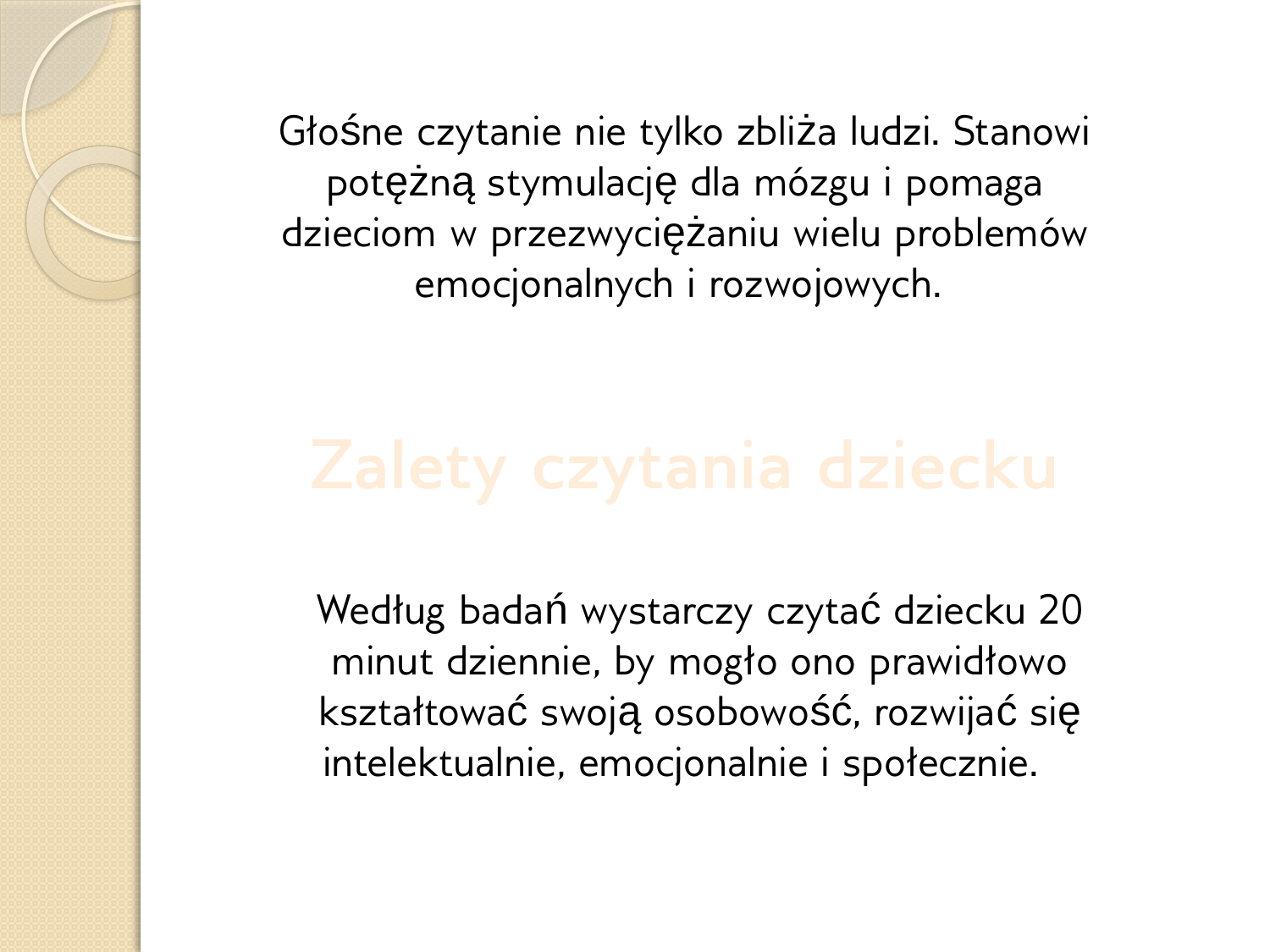

Głośne czytanie nie tylko zbliża ludzi. Stanowi potężną stymulację dla mózgu i pomaga dzieciom w przezwyciężaniu wielu problemów emocjonalnych i rozwojowych.
Zalety czytania dziecku
Według badań wystarczy czytać dziecku 20 minut dziennie, by mogło ono prawidłowo kształtować swoją osobowość, rozwijać się intelektualnie, emocjonalnie i społecznie.